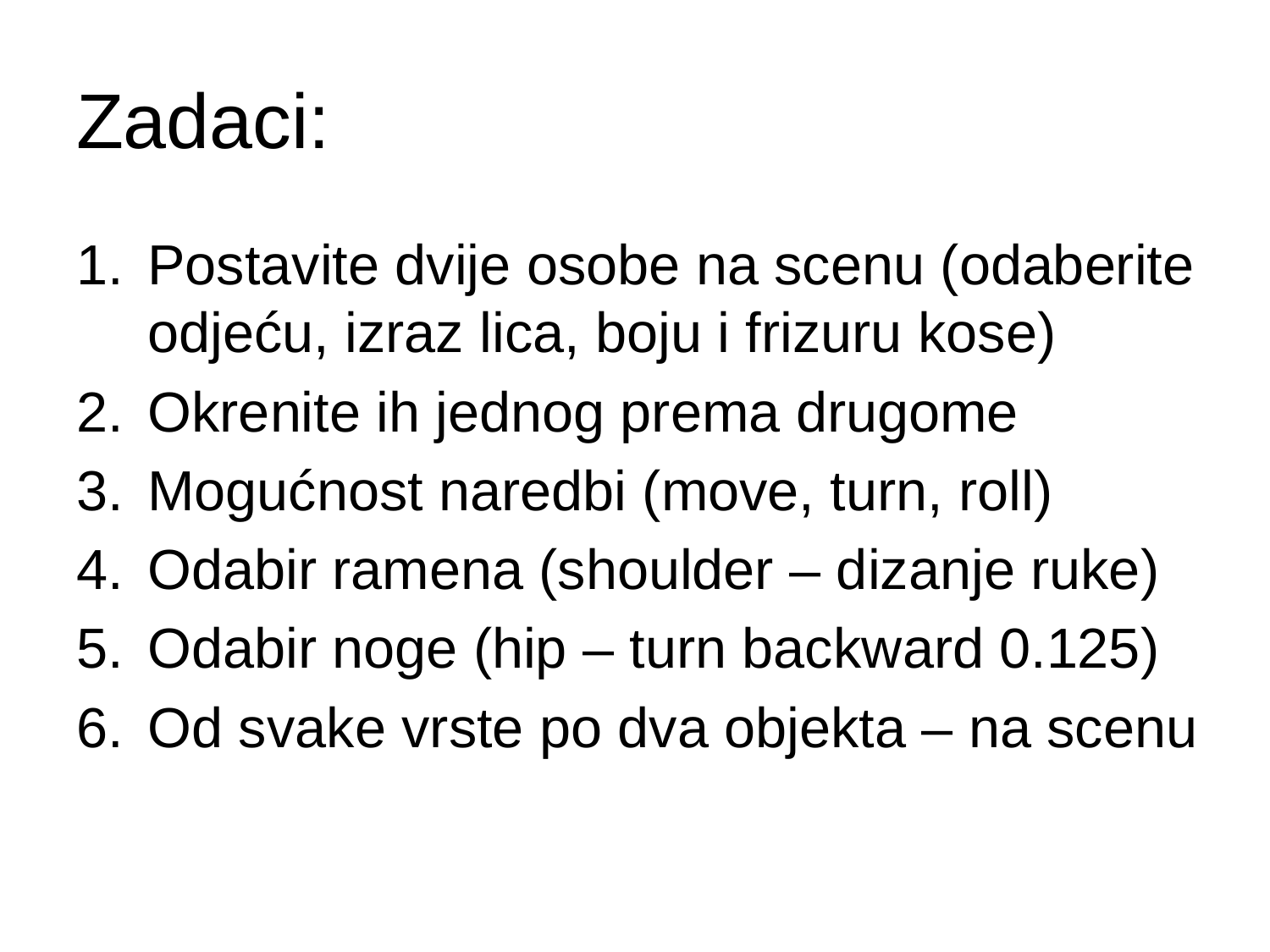

# Zadaci:
Postavite dvije osobe na scenu (odaberite odjeću, izraz lica, boju i frizuru kose)
Okrenite ih jednog prema drugome
Mogućnost naredbi (move, turn, roll)
Odabir ramena (shoulder – dizanje ruke)
Odabir noge (hip – turn backward 0.125)
Od svake vrste po dva objekta – na scenu